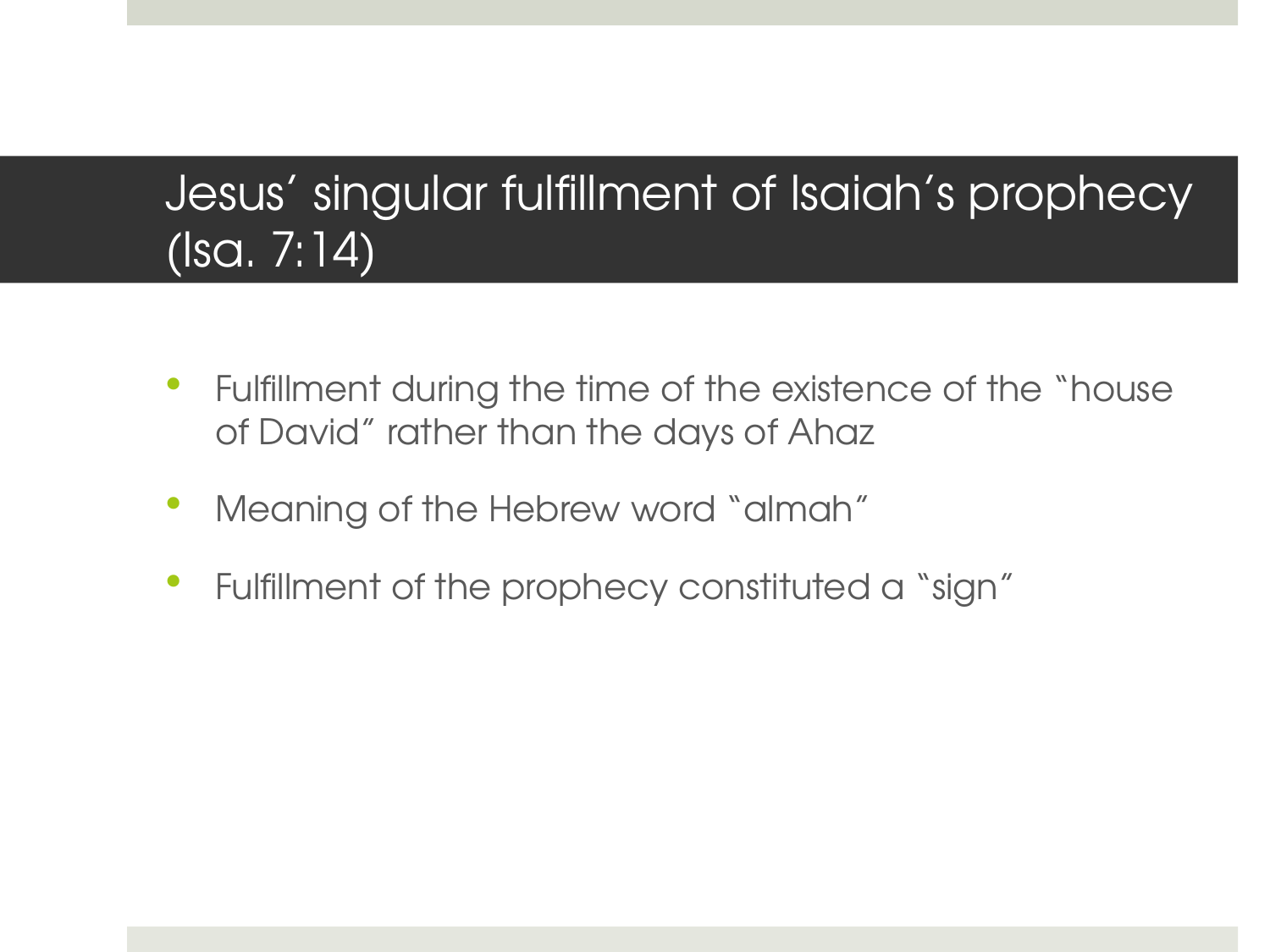

# Jesus’ singular fulfillment of Isaiah’s prophecy (Isa. 7:14)
Fulfillment during the time of the existence of the “house of David” rather than the days of Ahaz
Meaning of the Hebrew word “almah”
Fulfillment of the prophecy constituted a “sign”